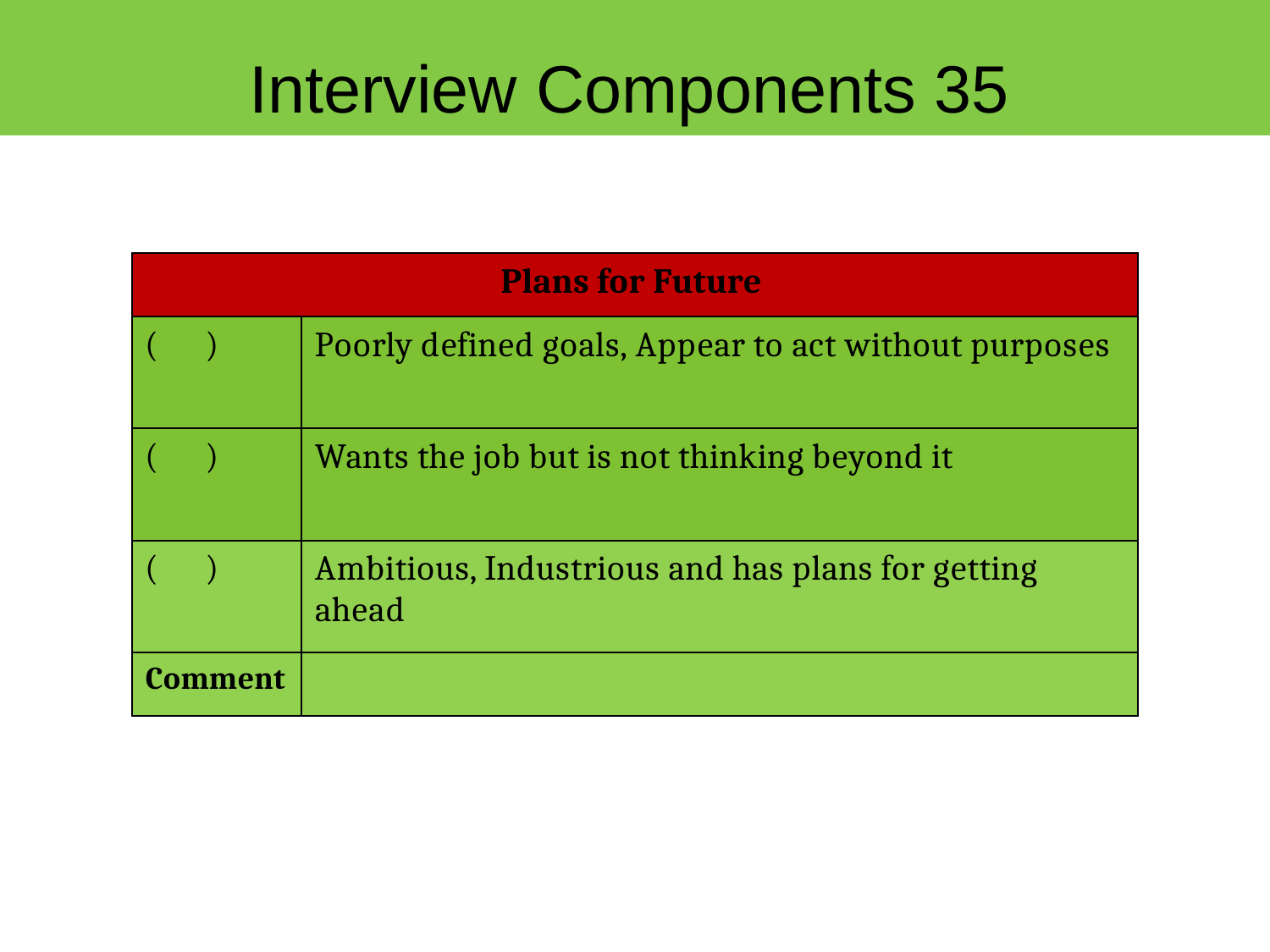

Interview Components 35

| Plans for Future |  |
| --- | --- |
| ( ) | Poorly defined goals, Appear to act without purposes |
| ( ) | Wants the job but is not thinking beyond it |
| ( ) | Ambitious, Industrious and has plans for getting ahead |
| Comment |  |